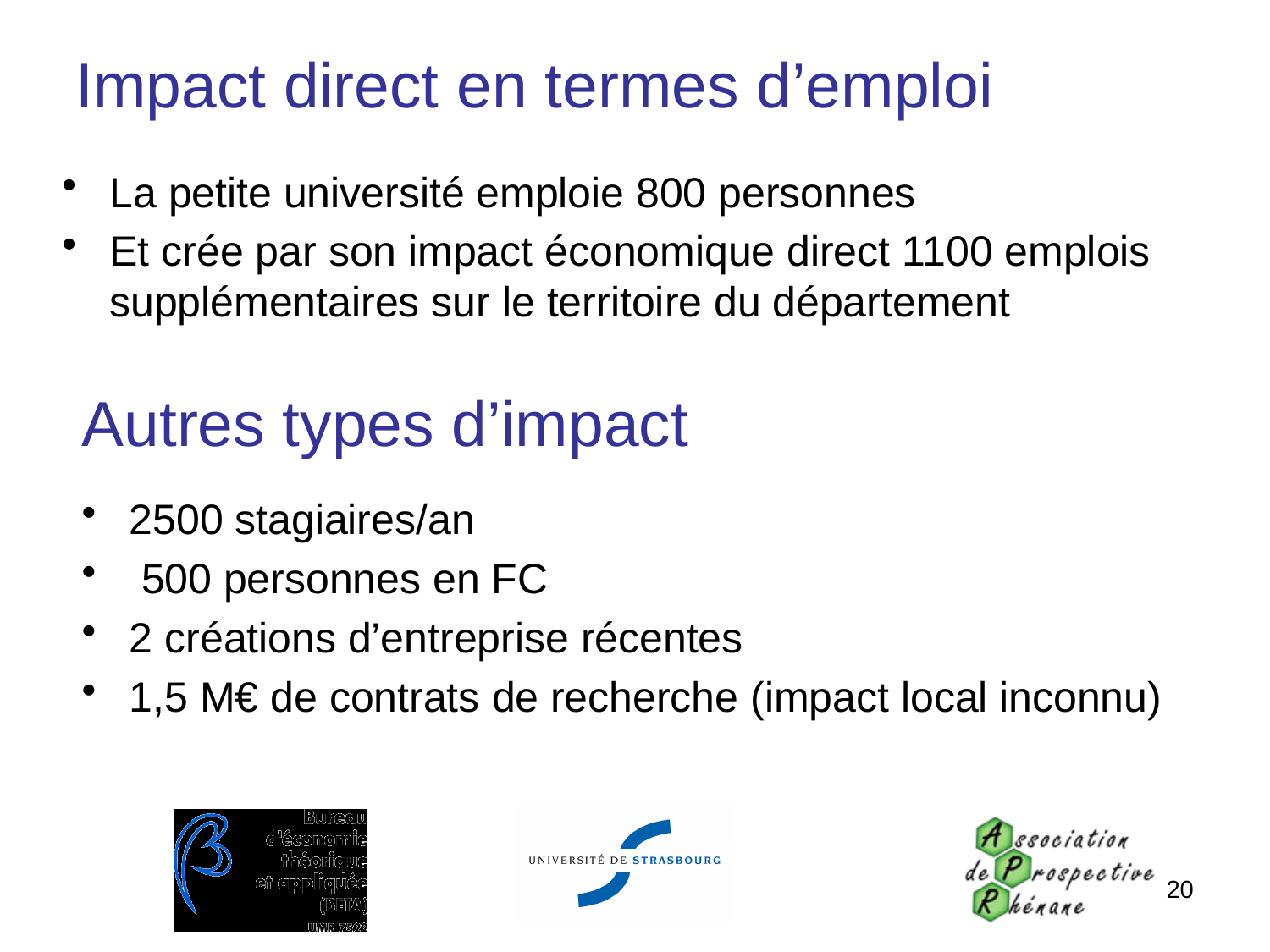

# Impact direct en termes d’emploi

La petite université emploie 800 personnes
Et crée par son impact économique direct 1100 emplois supplémentaires sur le territoire du département

Autres types d’impact
2500 stagiaires/an
 500 personnes en FC
2 créations d’entreprise récentes
1,5 M€ de contrats de recherche (impact local inconnu)
20